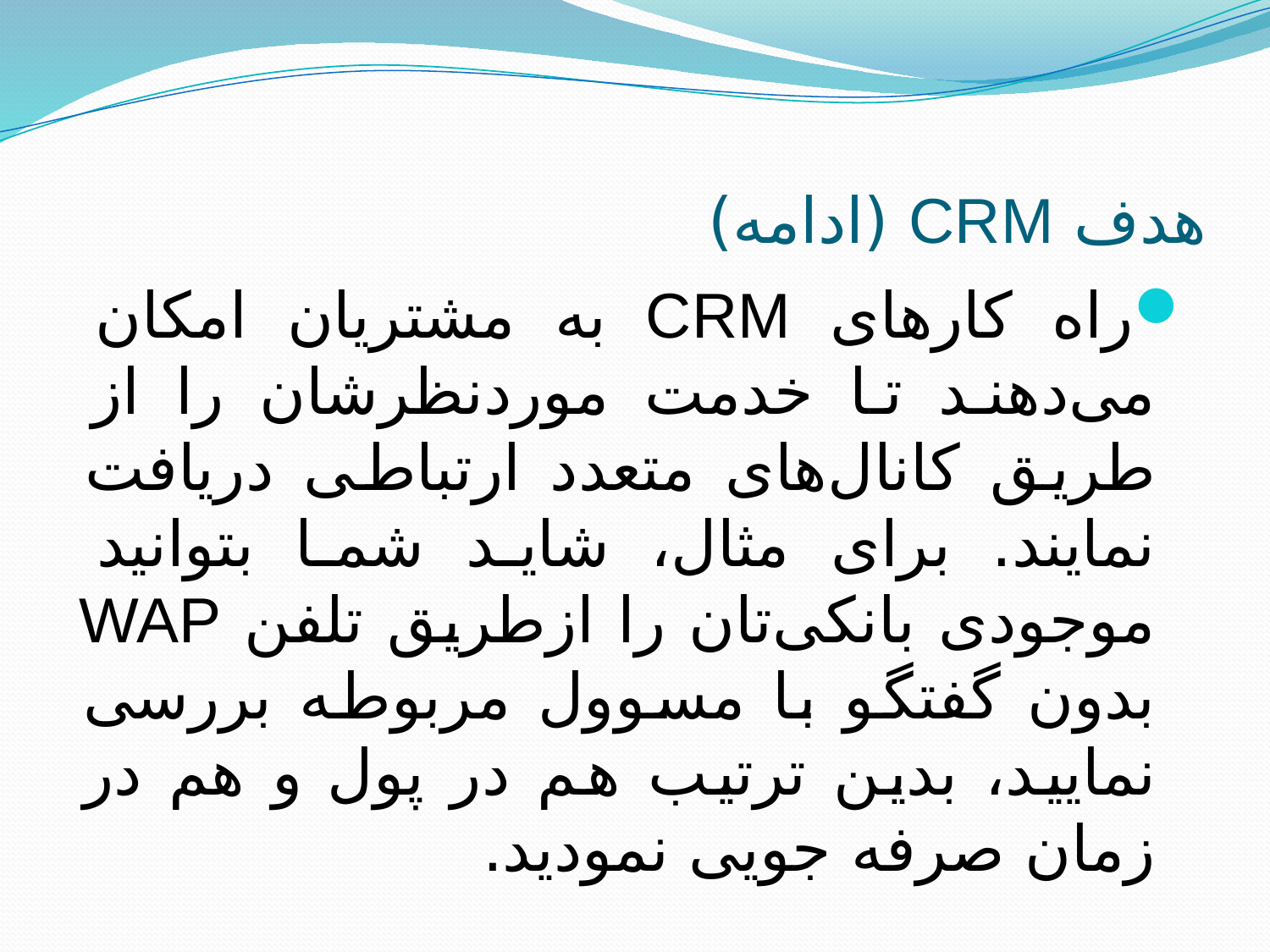

# هدف CRM (ادامه)
راه كارهای CRM به مشتریان امكان می‌دهند تا خدمت موردنظرشان را از طریق كانال‌های متعدد ارتباطی دریافت نمایند. برای مثال، شاید شما بتوانید موجودی بانكی‌تان را ازطریق تلفن WAP بدون گفتگو با مسوول مربوطه بررسی نمایید، بدین ترتیب هم در پول و هم در زمان صرفه جویی نمودید.